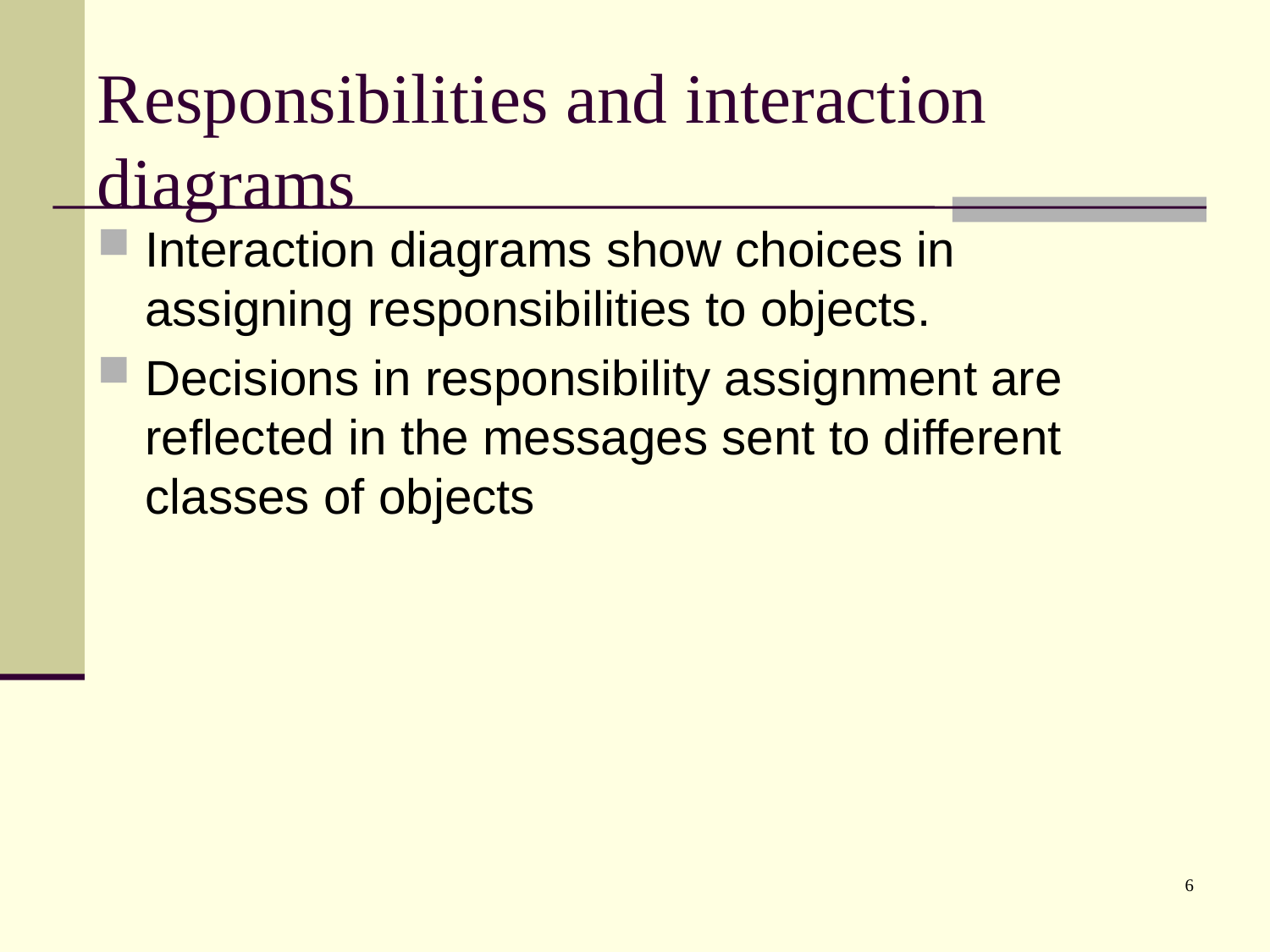

# Responsibilities and interaction diagrams
Interaction diagrams show choices in assigning responsibilities to objects.
Decisions in responsibility assignment are reflected in the messages sent to different classes of objects
6